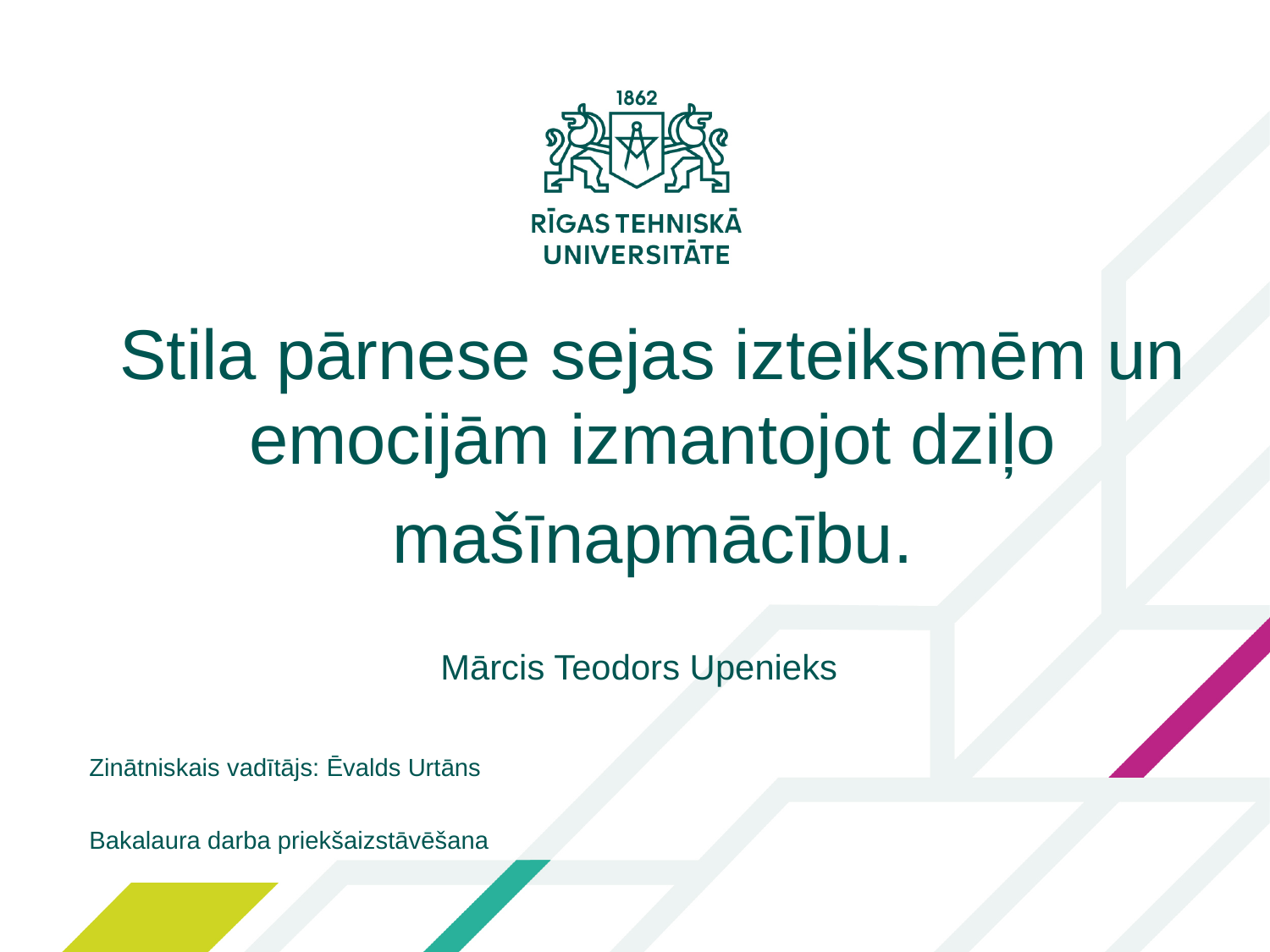

Stila pārnese sejas izteiksmēm un emocijām izmantojot dziļo
mašīnapmācību.
Mārcis Teodors Upenieks
Zinātniskais vadītājs: Ēvalds Urtāns

Bakalaura darba priekšaizstāvēšana